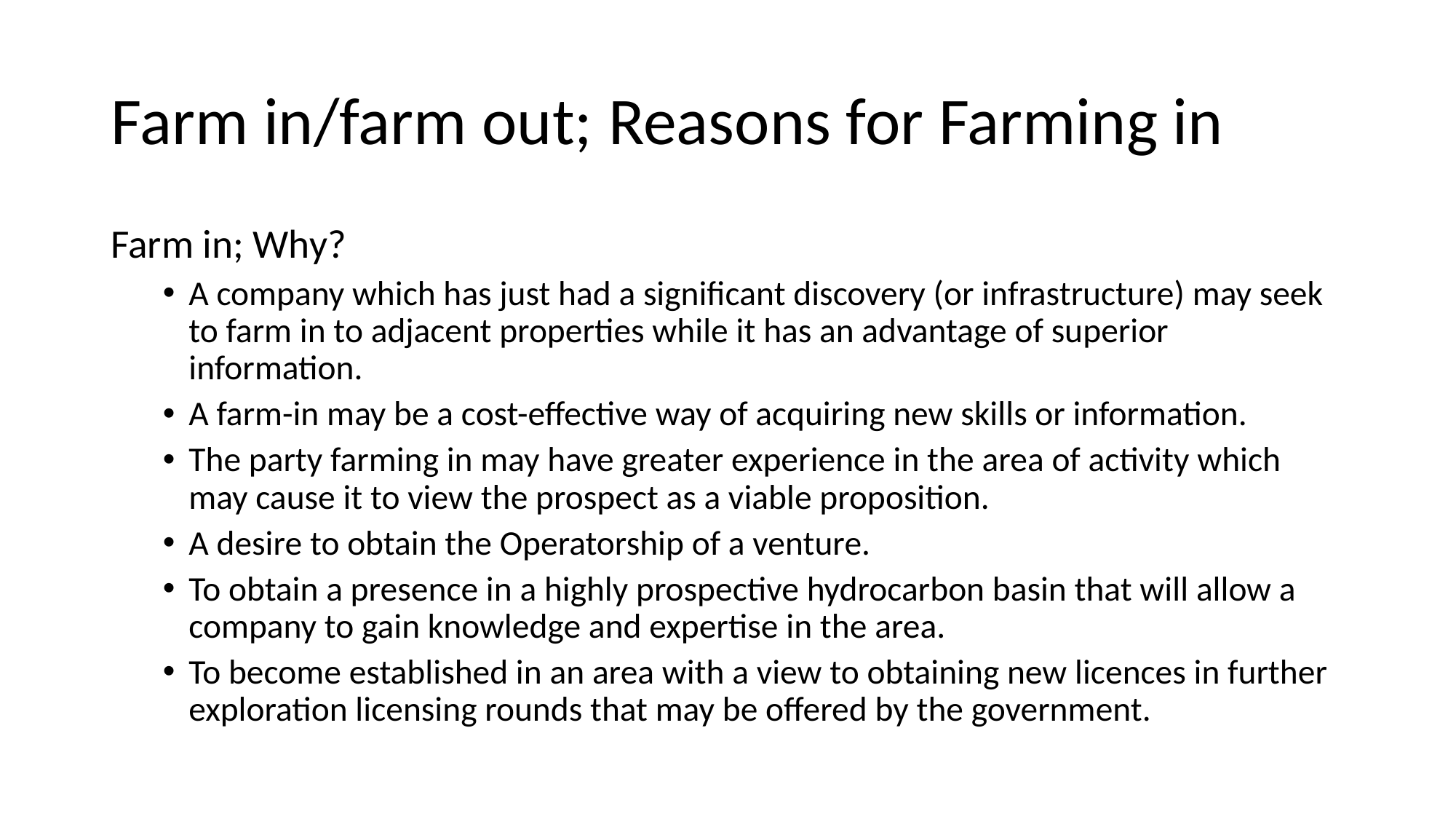

# Farm in/farm out; Reasons for Farming in
Farm in; Why?
A company which has just had a significant discovery (or infrastructure) may seek to farm in to adjacent properties while it has an advantage of superior information.
A farm-in may be a cost-effective way of acquiring new skills or information.
The party farming in may have greater experience in the area of activity which may cause it to view the prospect as a viable proposition.
A desire to obtain the Operatorship of a venture.
To obtain a presence in a highly prospective hydrocarbon basin that will allow a company to gain knowledge and expertise in the area.
To become established in an area with a view to obtaining new licences in further exploration licensing rounds that may be offered by the government.